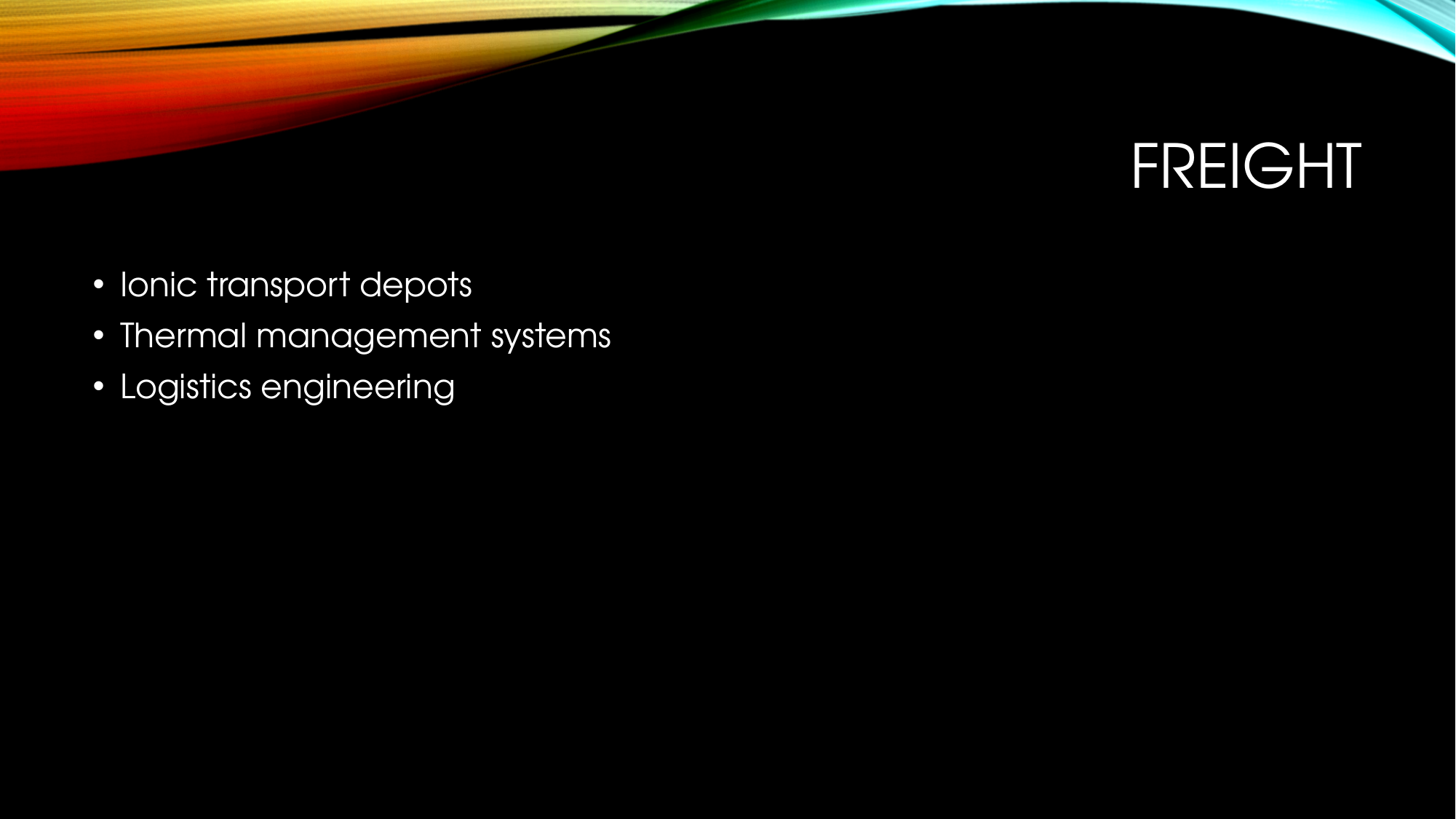

# freight
Ionic transport depots
Thermal management systems
Logistics engineering